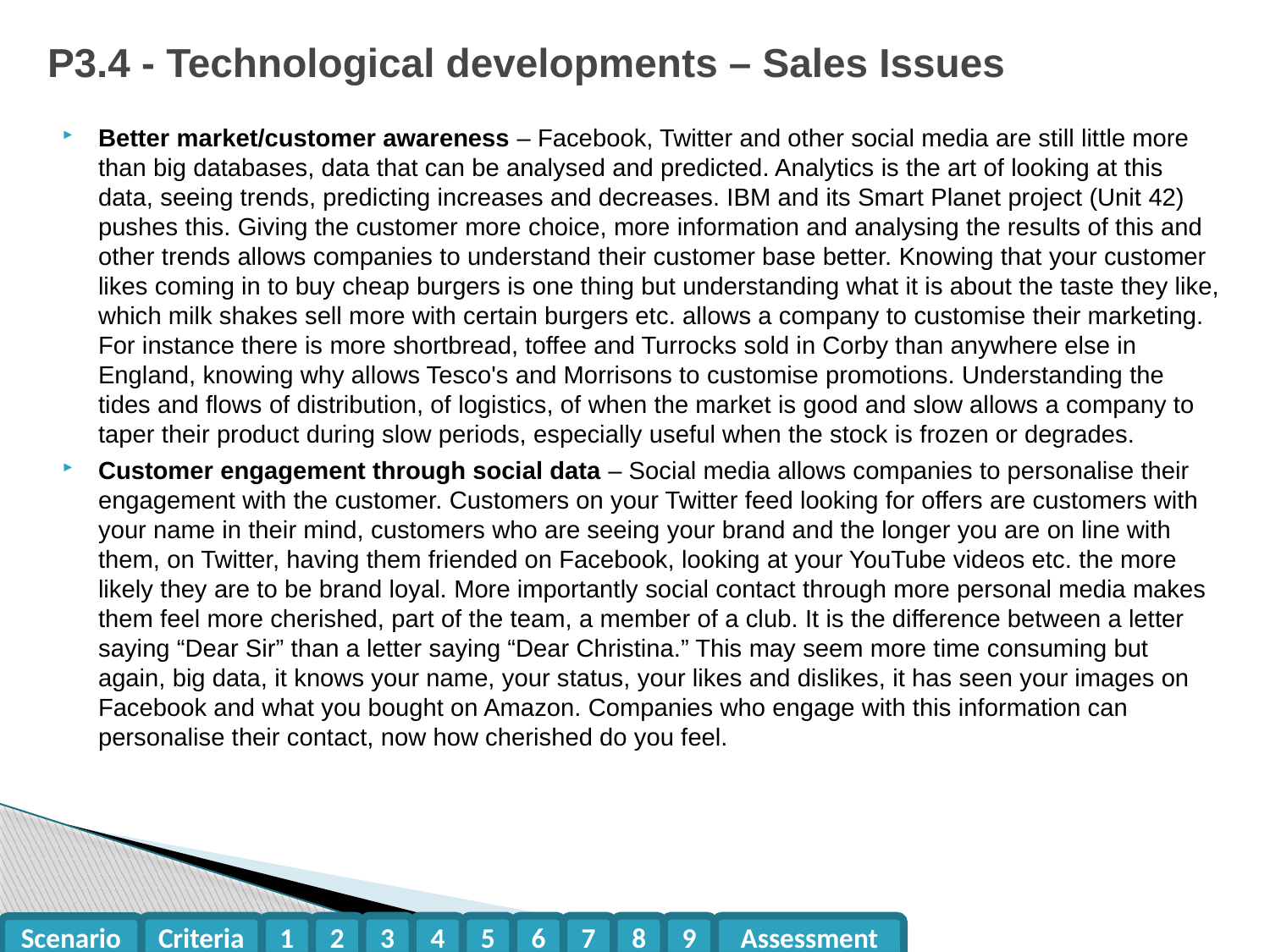

# P3.4 - Technological developments – Sales Issues
Better market/customer awareness – Facebook, Twitter and other social media are still little more than big databases, data that can be analysed and predicted. Analytics is the art of looking at this data, seeing trends, predicting increases and decreases. IBM and its Smart Planet project (Unit 42) pushes this. Giving the customer more choice, more information and analysing the results of this and other trends allows companies to understand their customer base better. Knowing that your customer likes coming in to buy cheap burgers is one thing but understanding what it is about the taste they like, which milk shakes sell more with certain burgers etc. allows a company to customise their marketing. For instance there is more shortbread, toffee and Turrocks sold in Corby than anywhere else in England, knowing why allows Tesco's and Morrisons to customise promotions. Understanding the tides and flows of distribution, of logistics, of when the market is good and slow allows a company to taper their product during slow periods, especially useful when the stock is frozen or degrades.
Customer engagement through social data – Social media allows companies to personalise their engagement with the customer. Customers on your Twitter feed looking for offers are customers with your name in their mind, customers who are seeing your brand and the longer you are on line with them, on Twitter, having them friended on Facebook, looking at your YouTube videos etc. the more likely they are to be brand loyal. More importantly social contact through more personal media makes them feel more cherished, part of the team, a member of a club. It is the difference between a letter saying “Dear Sir” than a letter saying “Dear Christina.” This may seem more time consuming but again, big data, it knows your name, your status, your likes and dislikes, it has seen your images on Facebook and what you bought on Amazon. Companies who engage with this information can personalise their contact, now how cherished do you feel.